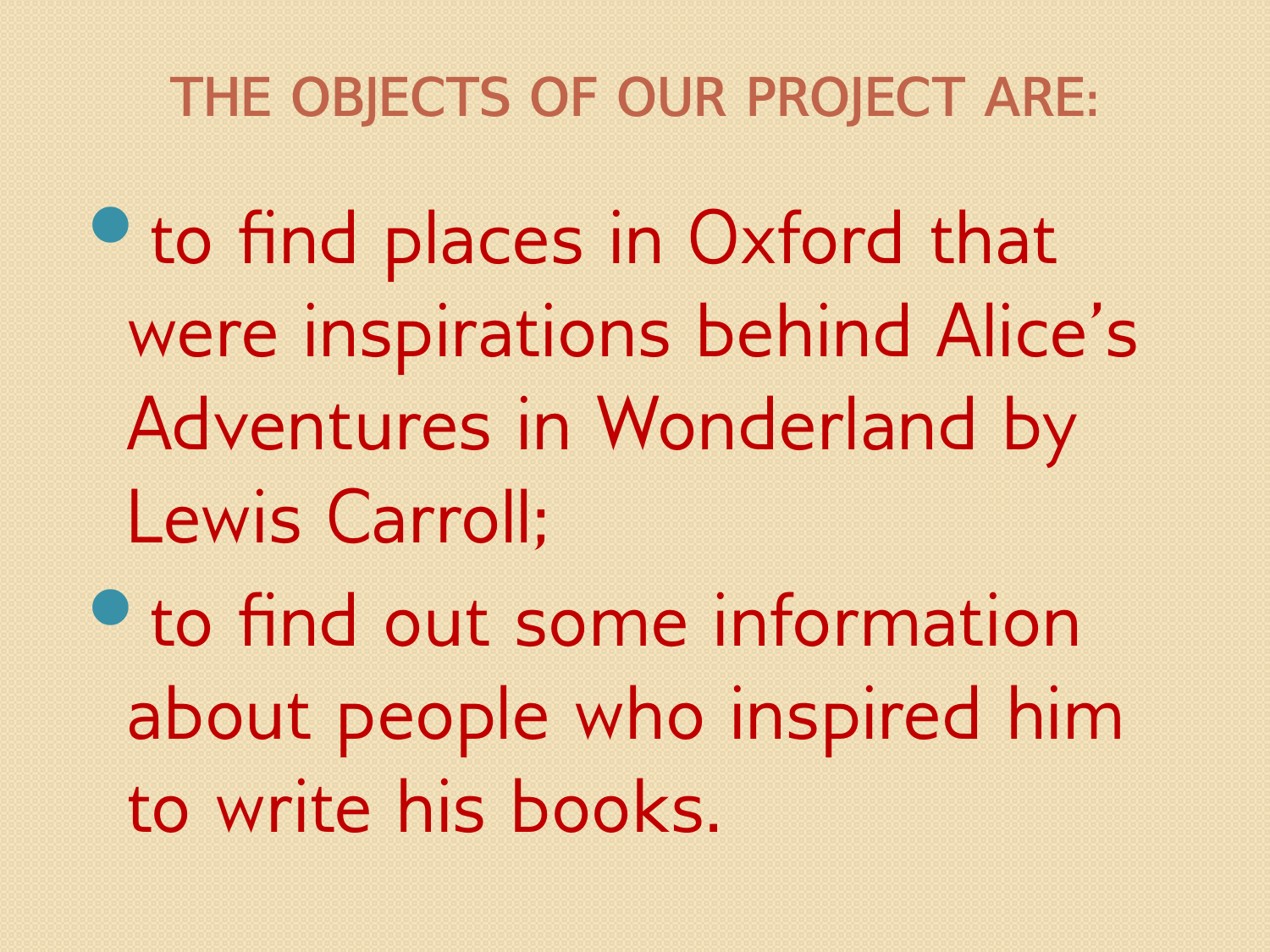

# The objects of our project are:
to find places in Oxford that were inspirations behind Alice’s Adventures in Wonderland by Lewis Carroll;
to find out some information about people who inspired him to write his books.